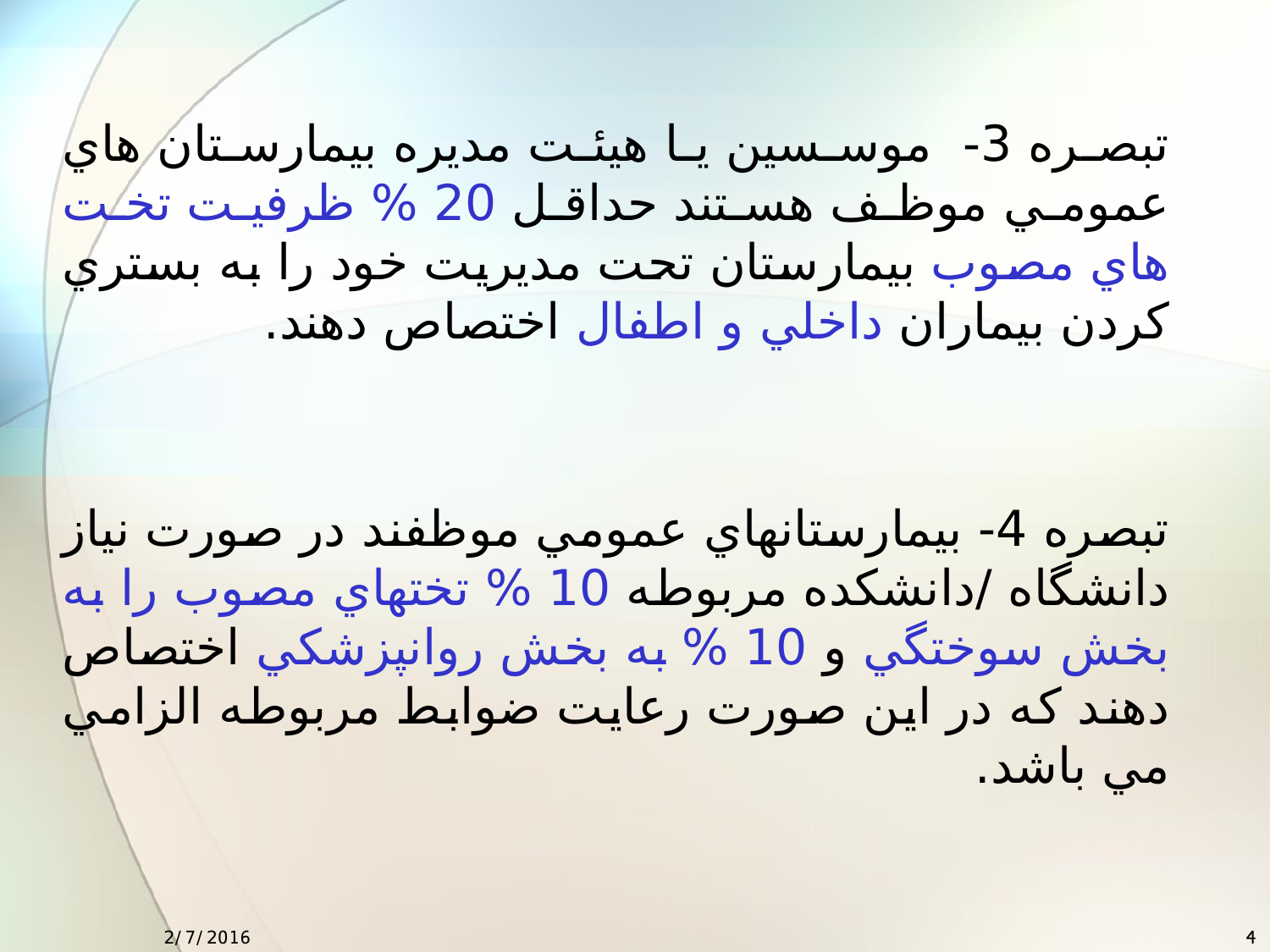

تبصره 3-  موسسين يا هيئت مديره بيمارستان هاي عمومي موظف هستند حداقل 20 % ظرفيت تخت هاي مصوب بيمارستان تحت مديريت خود را به بستري كردن بيماران داخلي و اطفال اختصاص دهند.

تبصره 4- بيمارستانهاي عمومي موظفند در صورت نياز دانشگاه /دانشكده مربوطه 10 % تختهاي مصوب را به بخش سوختگي و 10 % به بخش روانپزشكي اختصاص دهند كه در اين صورت رعايت ضوابط مربوطه الزامي مي باشد.

2/7/2016
4